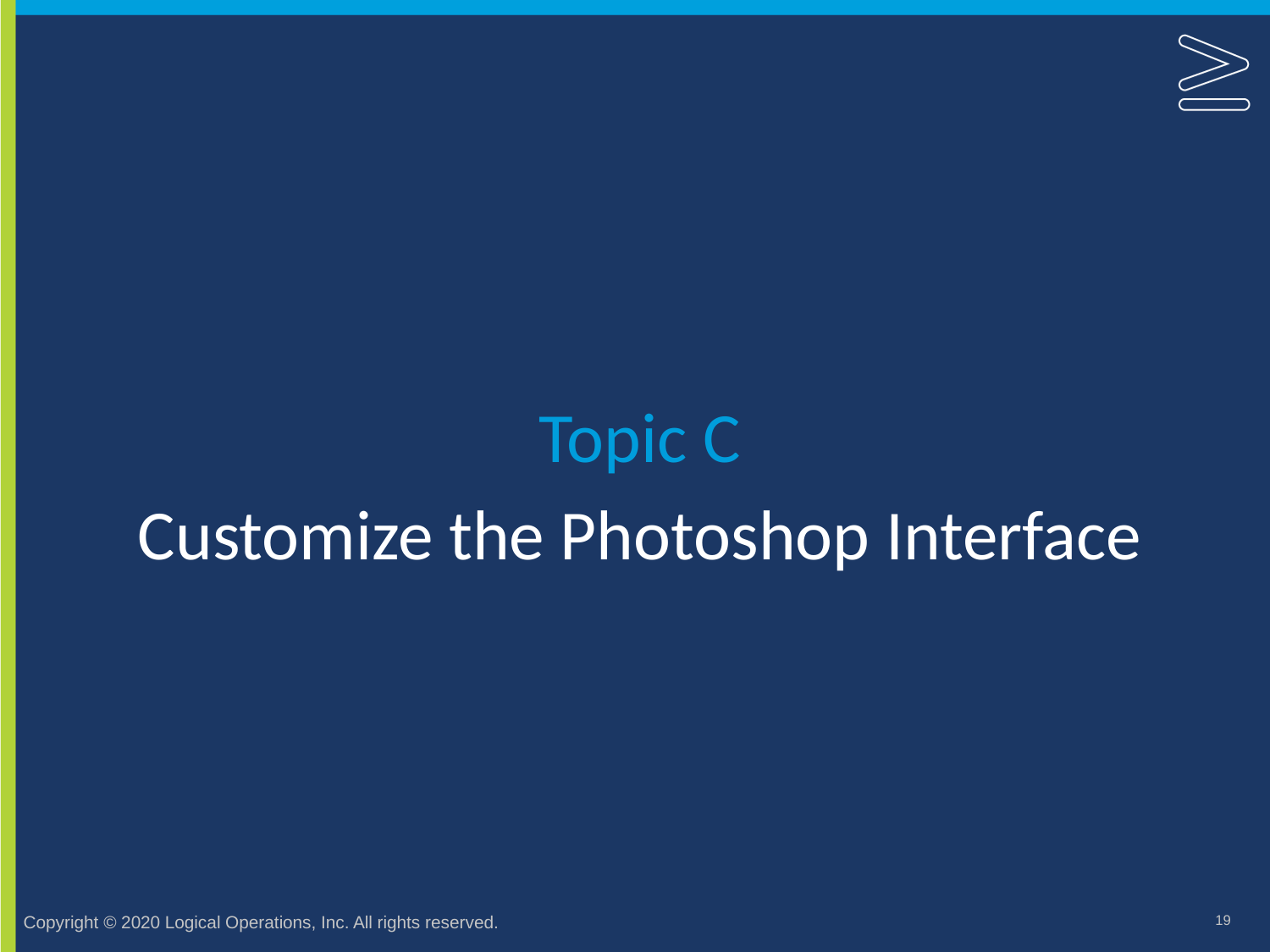

Topic C
# Customize the Photoshop Interface
19